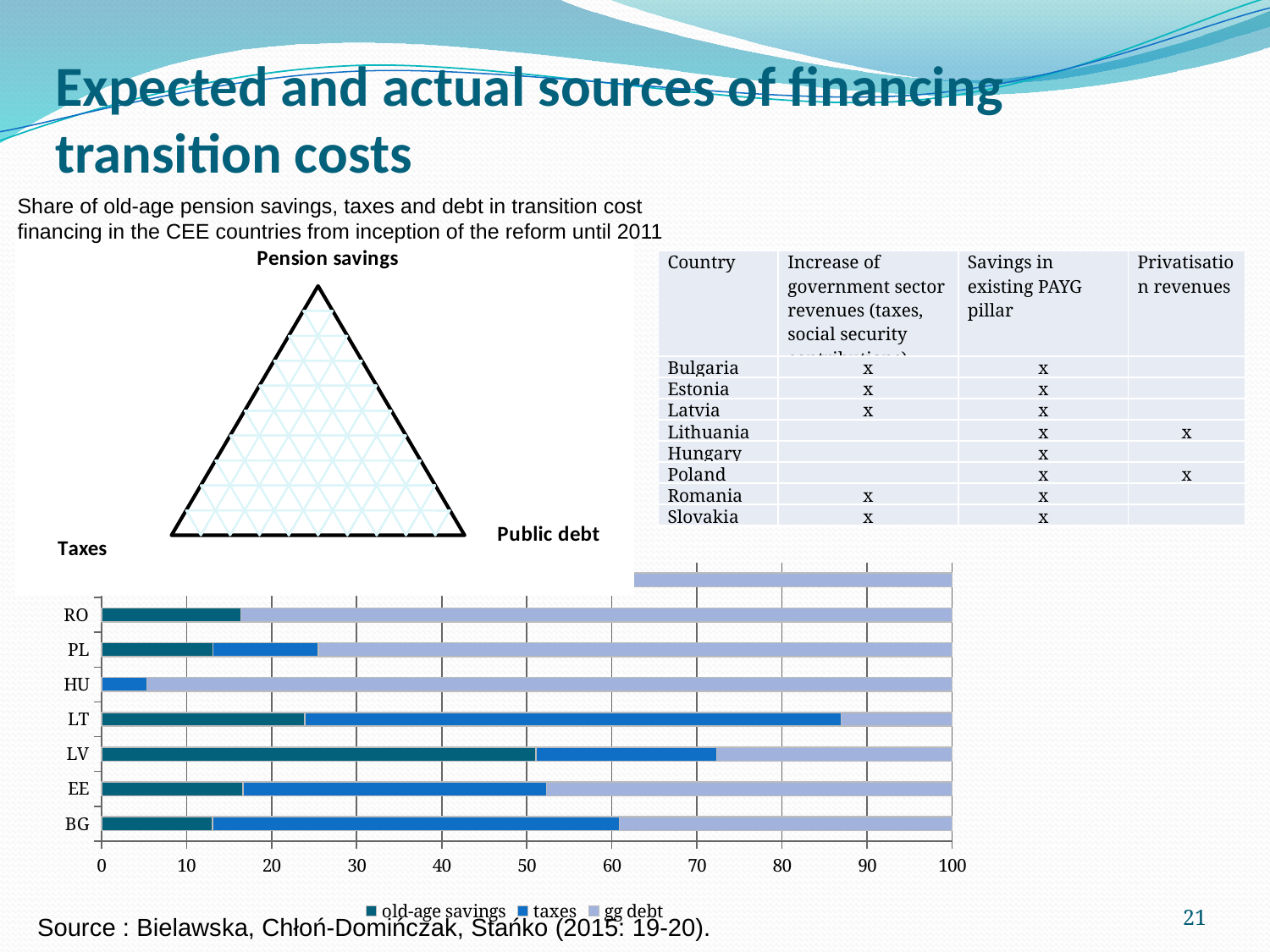

# Expected and actual sources of financing transition costs
Share of old-age pension savings, taxes and debt in transition cost financing in the CEE countries from inception of the reform until 2011

### Chart

| Category |  |  |  |  |
|---|---|---|---|---|
| Country | Increase of government sector revenues (taxes, social security contributions) | Savings in existing PAYG pillar | Privatisation revenues |
| --- | --- | --- | --- |
| Bulgaria | x | x |  |
| Estonia | x | x |  |
| Latvia | x | x |  |
| Lithuania |  | x | x |
| Hungary |  | x |  |
| Poland |  | x | x |
| Romania | x | x |  |
| Slovakia | x | x |  |

### Chart

| Category | old-age savings | taxes | gg debt |
|---|---|---|---|
| BG | 13.04347826086954 | 47.82608695652174 | 39.13043478260871 |
| EE | 16.62561531420417 | 35.68858521863702 | 47.68579946715883 |
| LV | 51.06382978723394 | 21.27659574468085 | 27.65957446808511 |
| LT | 23.91304347826086 | 63.04347826086958 | 13.04347826086956 |
| HU | 0.0 | 5.319148936170206 | 94.68085106382946 |
| PL | 13.10344827586206 | 12.41379310344828 | 74.4827586206894 |
| RO | 16.39344262295076 | 0.0 | 83.60655737704906 |
| SK | 5.108556832694767 | 46.48786717752211 | 48.40357598978292 |
21
Source : Bielawska, Chłoń-Domińczak, Stańko (2015: 19-20).